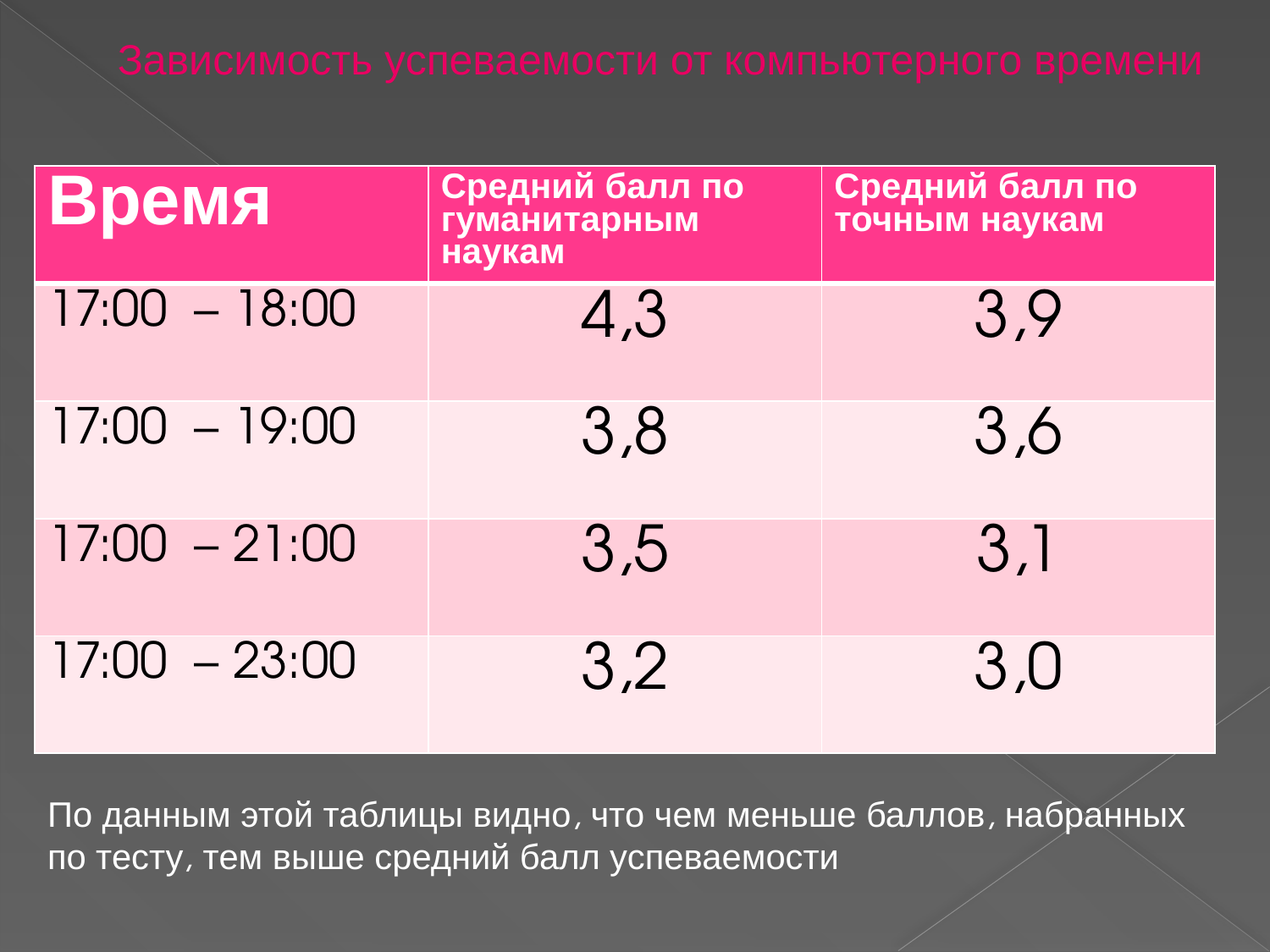

Зависимость успеваемости от компьютерного времени
| Время | Средний балл по гуманитарным наукам | Средний балл по точным наукам |
| --- | --- | --- |
| 17:00 – 18:00 | 4,3 | 3,9 |
| 17:00 – 19:00 | 3,8 | 3,6 |
| 17:00 – 21:00 | 3,5 | 3,1 |
| 17:00 – 23:00 | 3,2 | 3,0 |
По данным этой таблицы видно, что чем меньше баллов, набранных по тесту, тем выше средний балл успеваемости